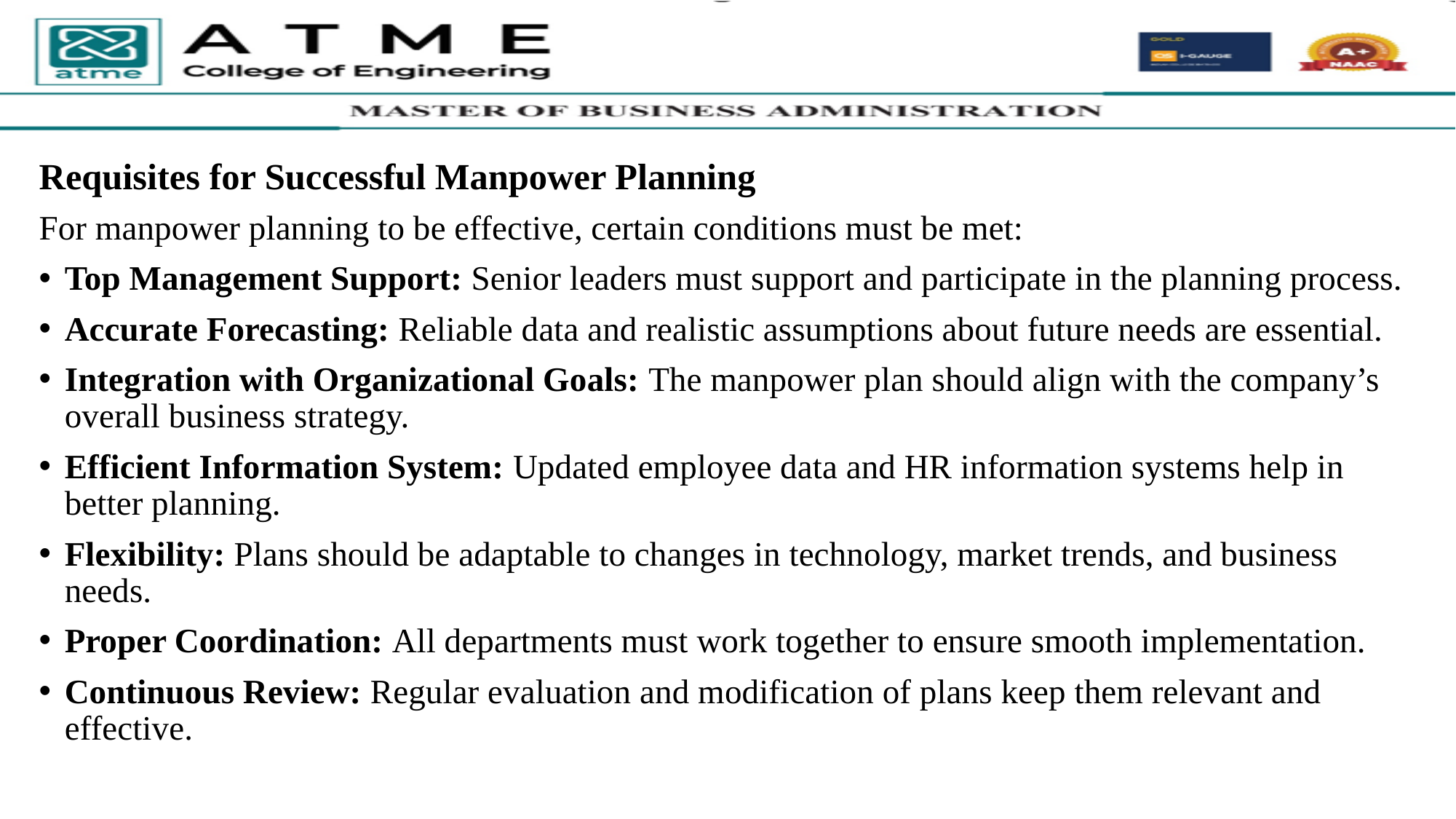

Requisites for Successful Manpower Planning
For manpower planning to be effective, certain conditions must be met:
Top Management Support: Senior leaders must support and participate in the planning process.
Accurate Forecasting: Reliable data and realistic assumptions about future needs are essential.
Integration with Organizational Goals: The manpower plan should align with the company’s overall business strategy.
Efficient Information System: Updated employee data and HR information systems help in better planning.
Flexibility: Plans should be adaptable to changes in technology, market trends, and business needs.
Proper Coordination: All departments must work together to ensure smooth implementation.
Continuous Review: Regular evaluation and modification of plans keep them relevant and effective.